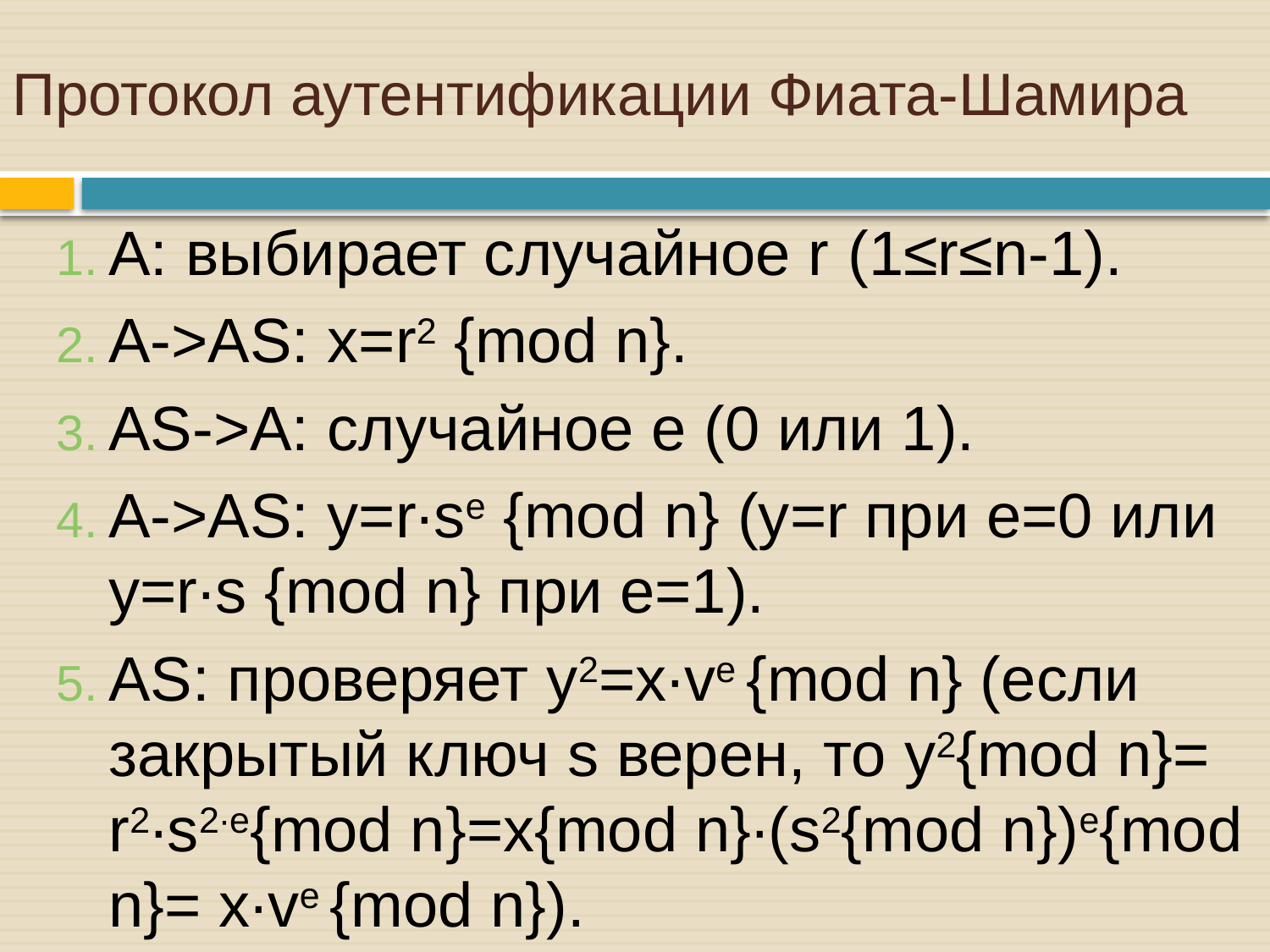

# Протокол аутентификации Фиата-Шамира
A: выбирает случайное r (1≤r≤n-1).
A->AS: x=r2 {mod n}.
AS->A: случайное е (0 или 1).
A->AS: y=r∙se {mod n} (у=r при e=0 или y=r∙s {mod n} при e=1).
AS: проверяет y2=x∙ve {mod n} (если закрытый ключ s верен, то y2{mod n}= r2∙s2∙e{mod n}=x{mod n}∙(s2{mod n})e{mod n}= x∙ve {mod n}).